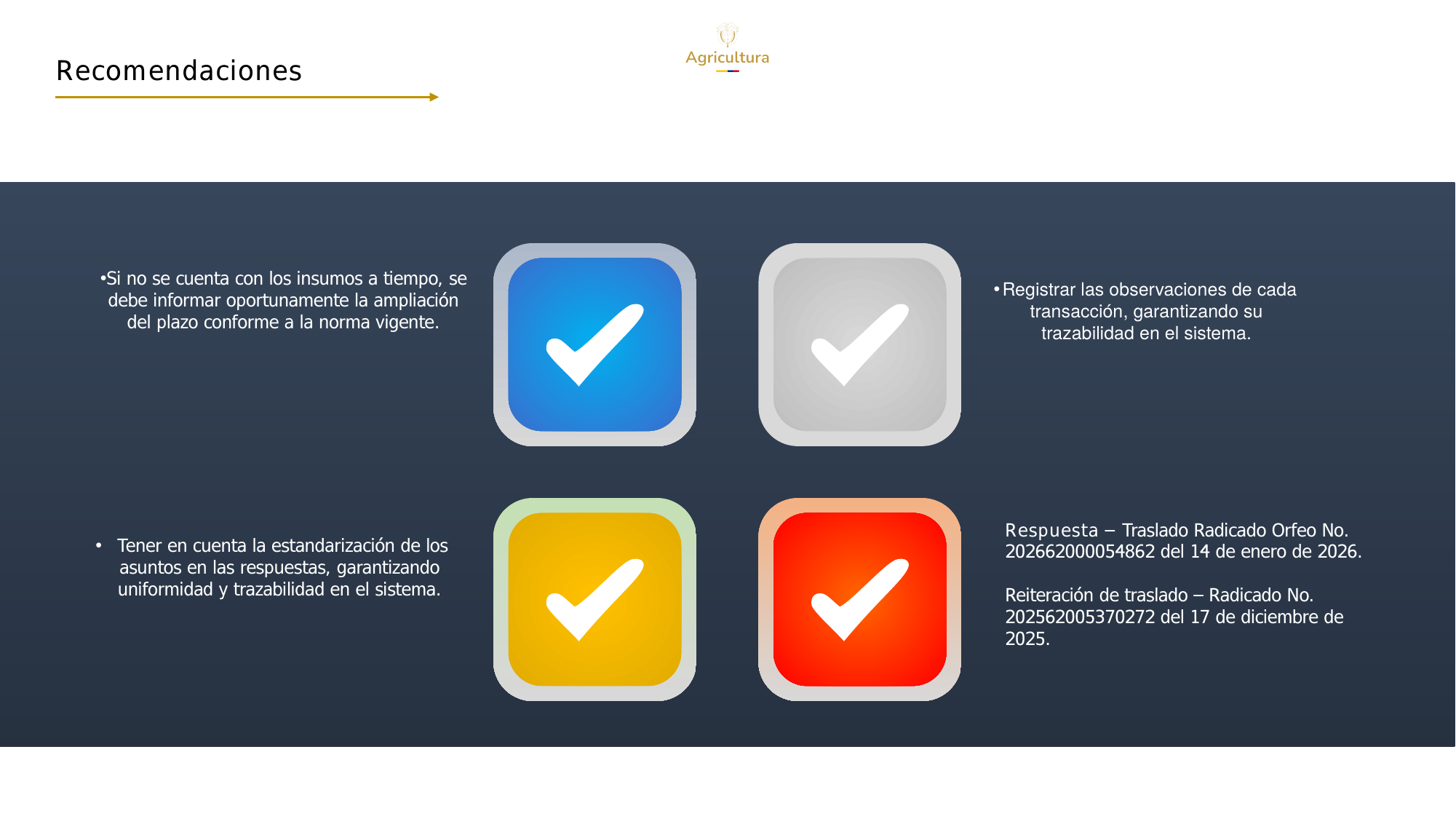

Recomendaciones

Si no se cuenta con los insumos a tiempo, se debe informar oportunamente la ampliación del plazo conforme a la norma vigente.
Registrar las observaciones de cada transacción, garantizando su trazabilidad en el sistema.
Respuesta – Traslado Radicado Orfeo No. 202662000054862 del 14 de enero de 2026.

Reiteración de traslado – Radicado No. 202562005370272 del 17 de diciembre de 2025.
Tener en cuenta la estandarización de los asuntos en las respuestas, garantizando uniformidad y trazabilidad en el sistema.